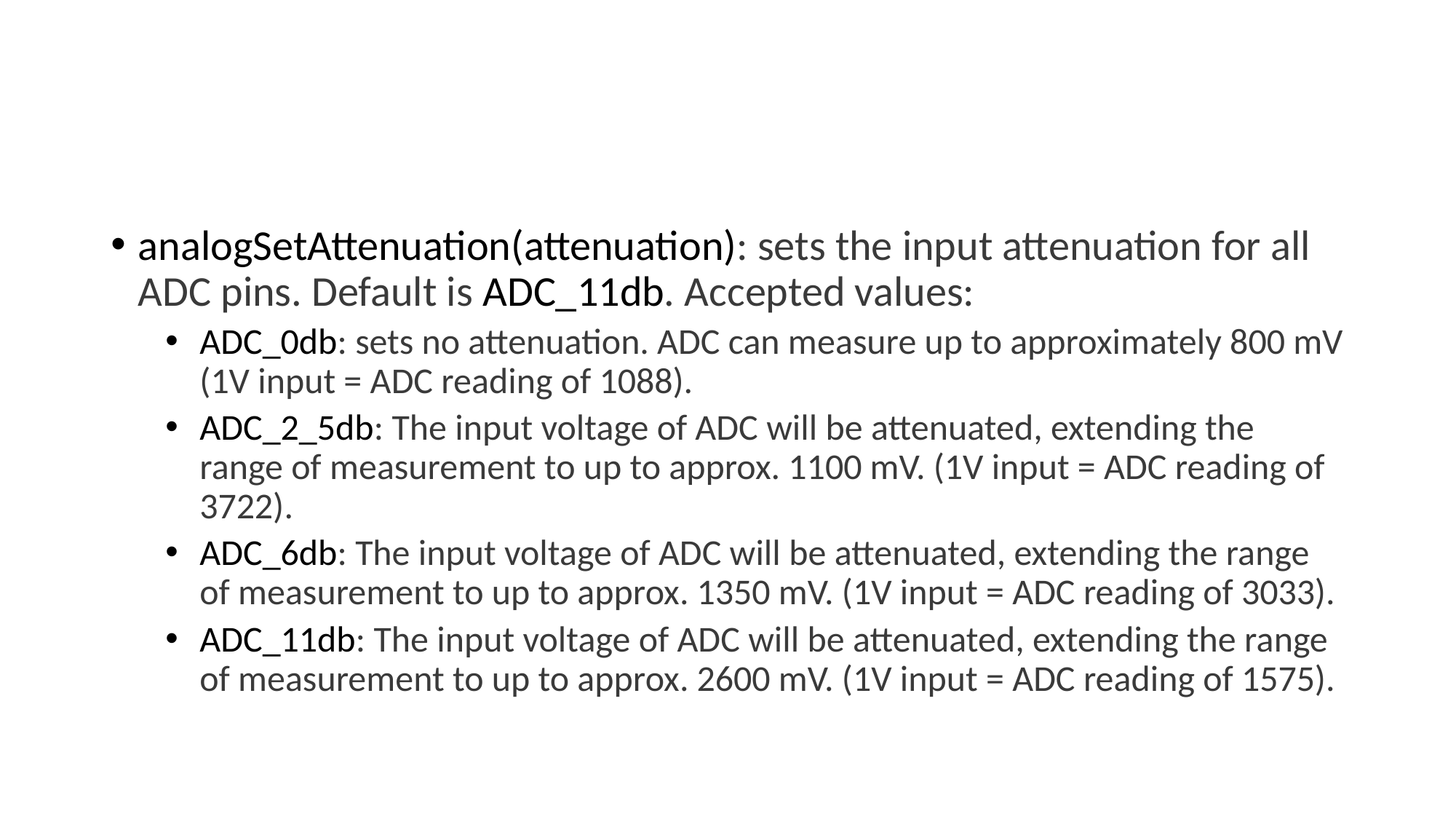

#
analogSetAttenuation(attenuation): sets the input attenuation for all ADC pins. Default is ADC_11db. Accepted values:
ADC_0db: sets no attenuation. ADC can measure up to approximately 800 mV (1V input = ADC reading of 1088).
ADC_2_5db: The input voltage of ADC will be attenuated, extending the range of measurement to up to approx. 1100 mV. (1V input = ADC reading of 3722).
ADC_6db: The input voltage of ADC will be attenuated, extending the range of measurement to up to approx. 1350 mV. (1V input = ADC reading of 3033).
ADC_11db: The input voltage of ADC will be attenuated, extending the range of measurement to up to approx. 2600 mV. (1V input = ADC reading of 1575).